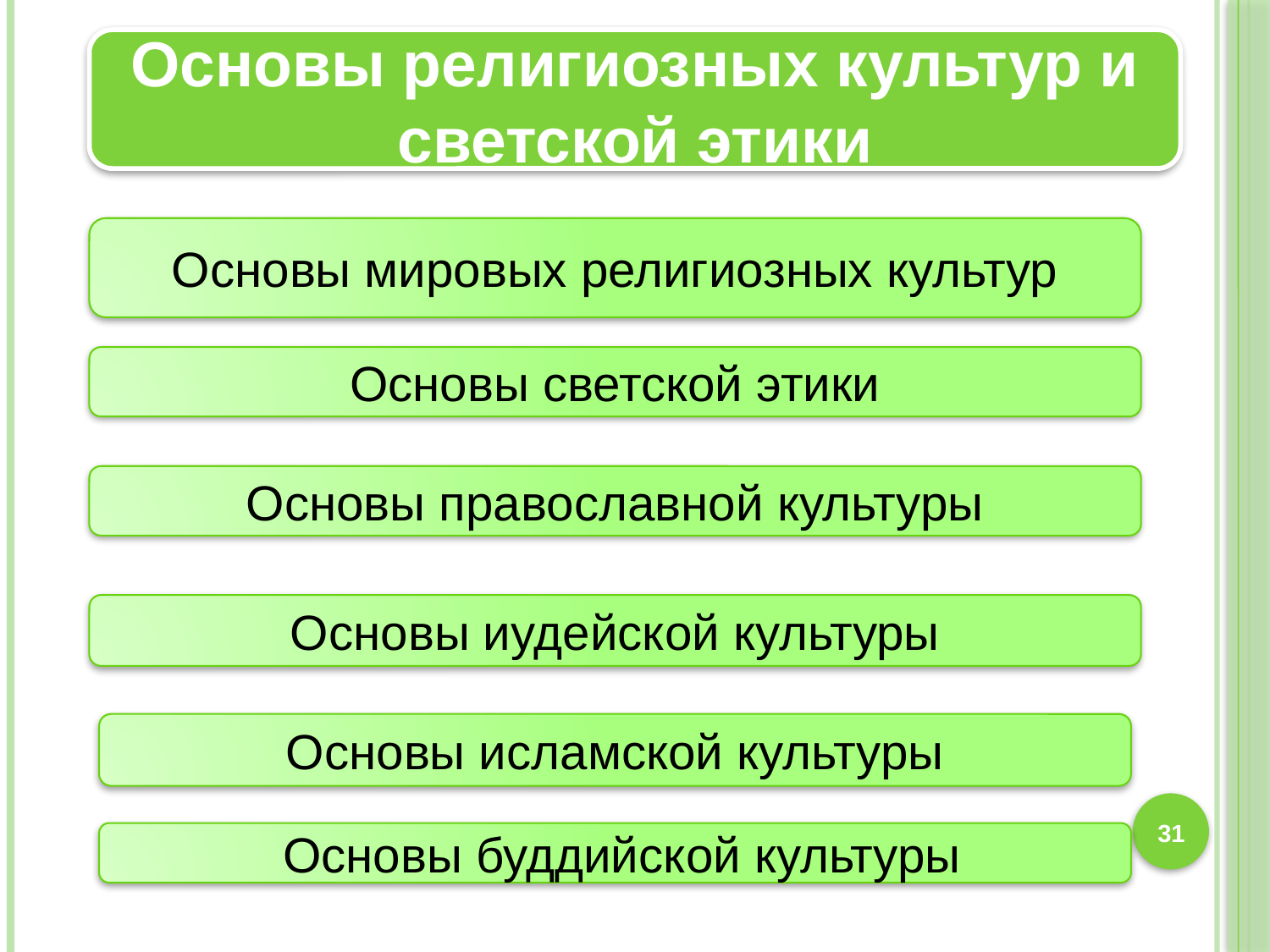

Основы религиозных культур и светской этики
Основы мировых религиозных культур
Основы светской этики
Основы православной культуры
Основы иудейской культуры
Основы исламской культуры
31
 Основы буддийской культуры